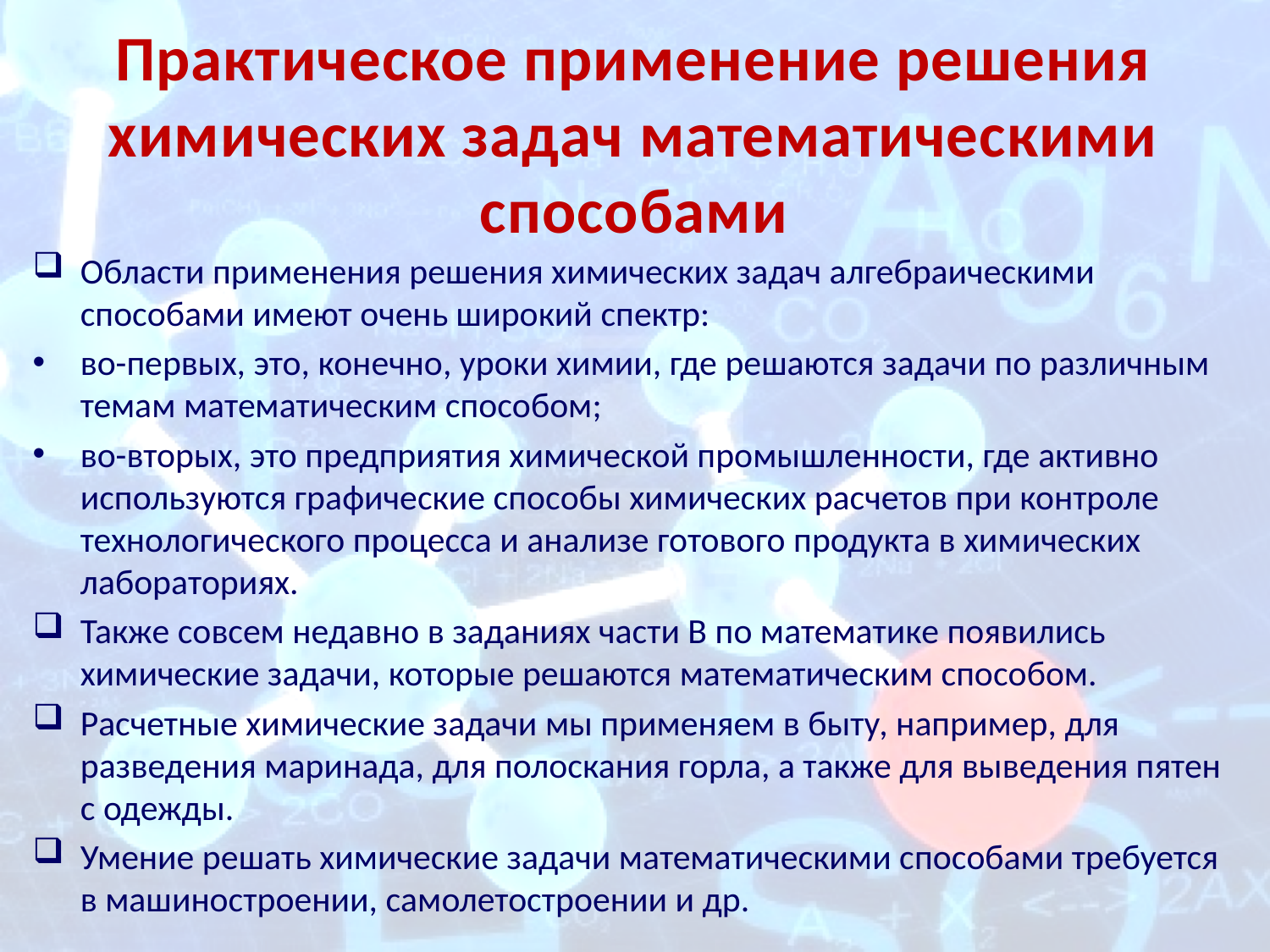

# Практическое применение решения химических задач математическими способами
Области применения решения химических задач алгебраическими способами имеют очень широкий спектр:
во-первых, это, конечно, уроки химии, где решаются задачи по различным темам математическим способом;
во-вторых, это предприятия химической промышленности, где активно используются графические способы химических расчетов при контроле технологического процесса и анализе готового продукта в химических лабораториях.
Также совсем недавно в заданиях части В по математике появились химические задачи, которые решаются математическим способом.
Расчетные химические задачи мы применяем в быту, например, для разведения маринада, для полоскания горла, а также для выведения пятен с одежды.
Умение решать химические задачи математическими способами требуется в машиностроении, самолетостроении и др.